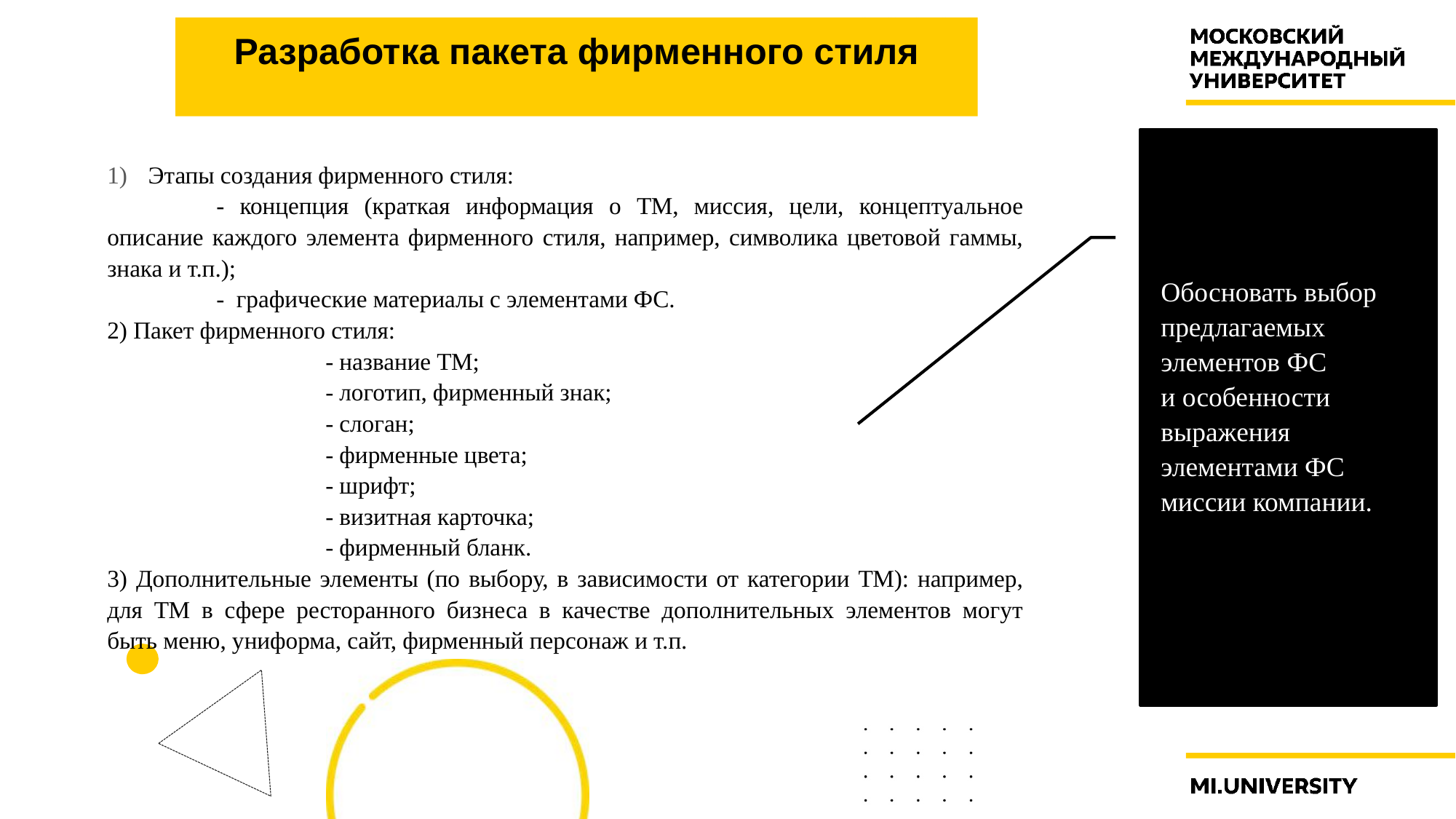

# Разработка пакета фирменного стиля

Этапы создания фирменного стиля:
	- концепция (краткая информация о ТМ, миссия, цели, концептуальное описание каждого элемента фирменного стиля, например, символика цветовой гаммы, знака и т.п.);
	-  графические материалы с элементами ФС.
2) Пакет фирменного стиля:
		- название ТМ;
- логотип, фирменный знак;
		- слоган;
		- фирменные цвета;
		- шрифт;
		- визитная карточка;
		- фирменный бланк.
3) Дополнительные элементы (по выбору, в зависимости от категории ТМ): например, для ТМ в сфере ресторанного бизнеса в качестве дополнительных элементов могут быть меню, униформа, сайт, фирменный персонаж и т.п.

Обосновать выбор предлагаемых элементов ФС
и особенности выражения элементами ФС миссии компании.